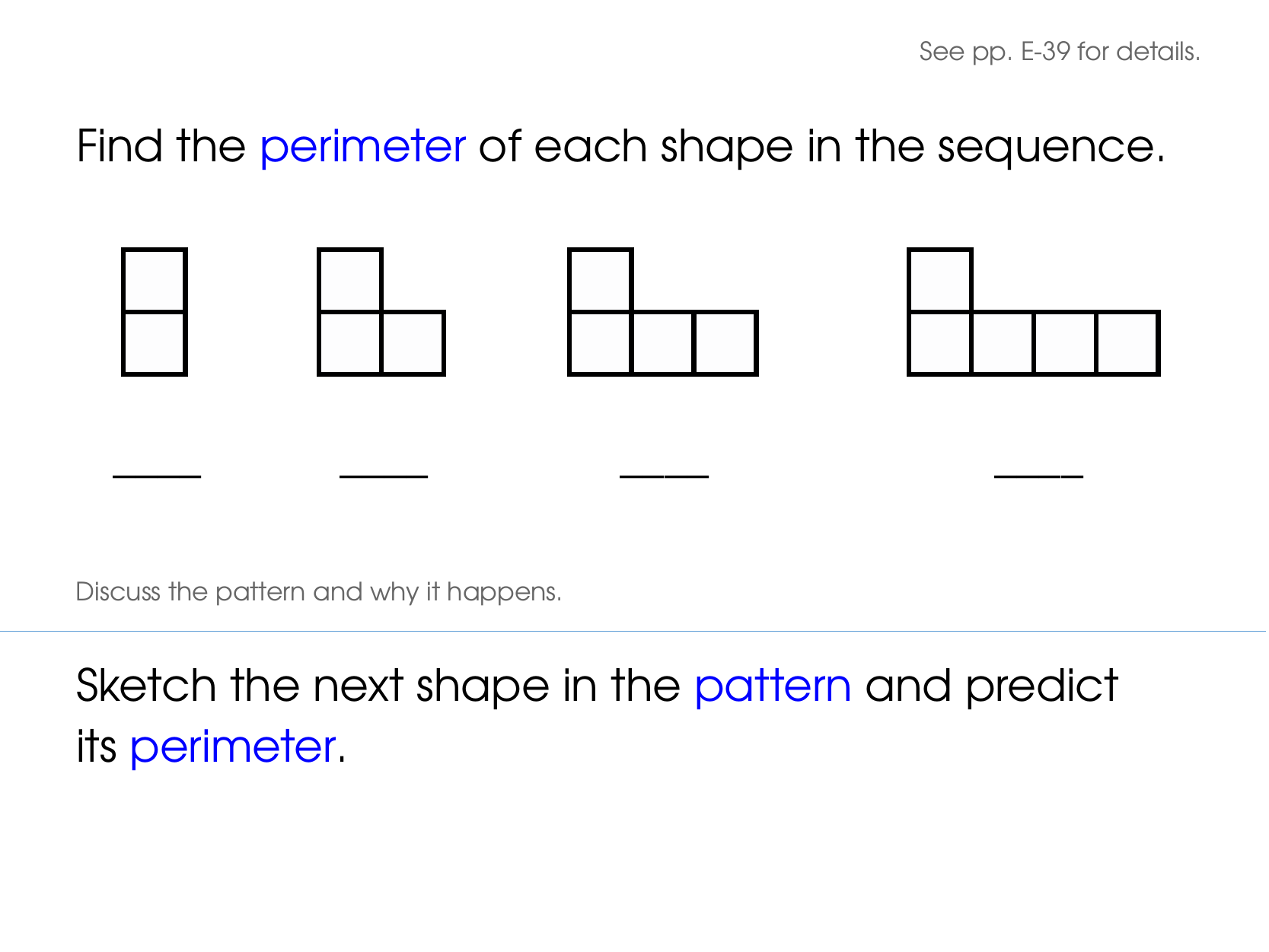

See pp. E-39 for details.
Find the perimeter of each shape in the sequence.

____
____
____
____
Discuss the pattern and why it happens.
Sketch the next shape in the pattern and predict
its perimeter.